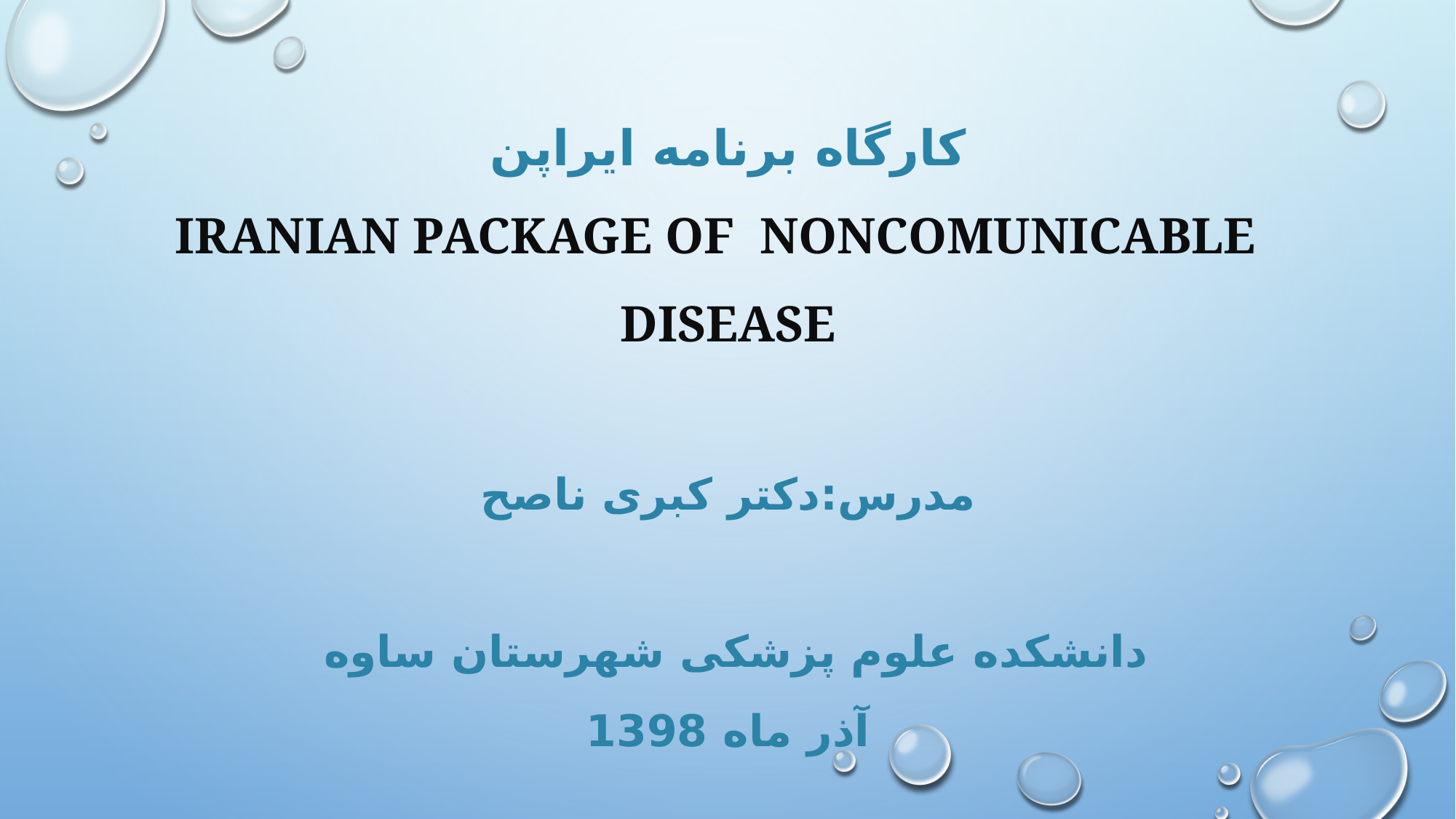

# کارگاه برنامه ایراپن IRANIAN Package of  Noncomunicable   disease مدرس:دکتر کبری ناصح دانشکده علوم پزشکی شهرستان ساوه آذر ماه 1398